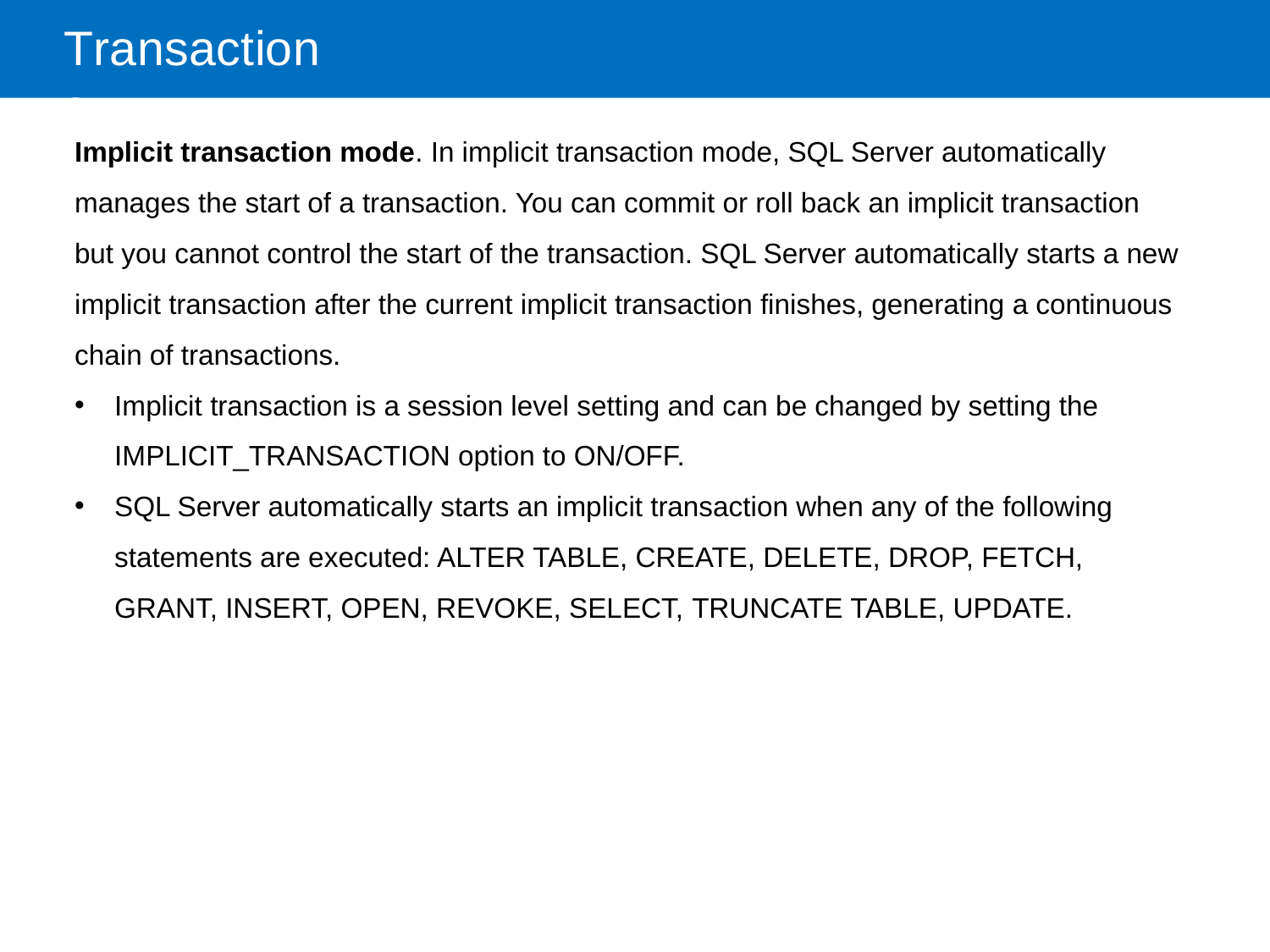

# Transactions
Implicit transaction mode. In implicit transaction mode, SQL Server automatically manages the start of a transaction. You can commit or roll back an implicit transaction but you cannot control the start of the transaction. SQL Server automatically starts a new implicit transaction after the current implicit transaction finishes, generating a continuous chain of transactions.
Implicit transaction is a session level setting and can be changed by setting the IMPLICIT_TRANSACTION option to ON/OFF.
SQL Server automatically starts an implicit transaction when any of the following statements are executed: ALTER TABLE, CREATE, DELETE, DROP, FETCH, GRANT, INSERT, OPEN, REVOKE, SELECT, TRUNCATE TABLE, UPDATE.